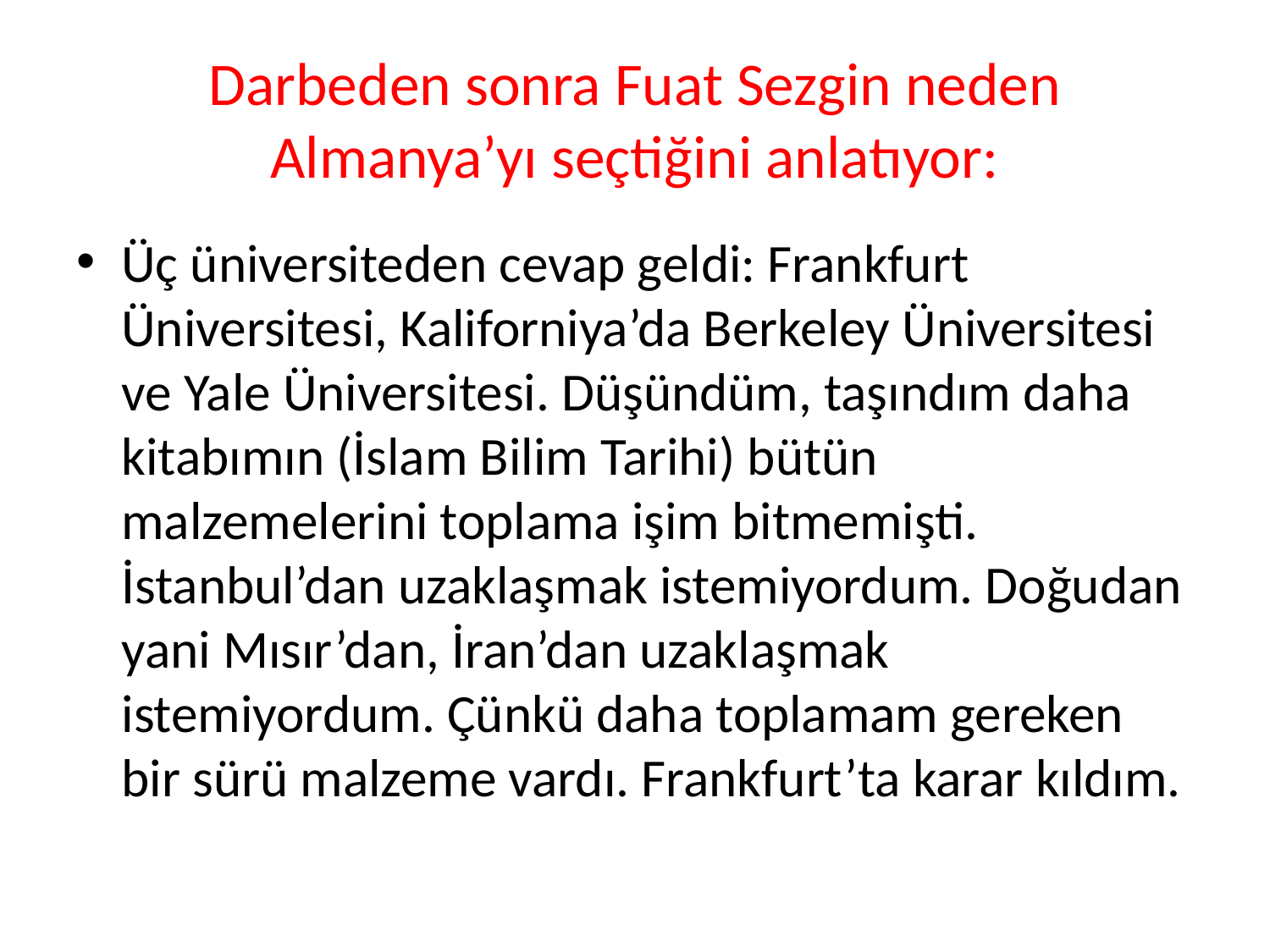

# Darbeden sonra Fuat Sezgin neden Almanya’yı seçtiğini anlatıyor:
Üç üniversiteden cevap geldi: Frankfurt Üniversitesi, Kaliforniya’da Berkeley Üniversitesi ve Yale Üniversitesi. Düşündüm, taşındım daha kitabımın (İslam Bilim Tarihi) bütün malzemelerini toplama işim bitmemişti. İstanbul’dan uzaklaşmak istemiyordum. Doğudan yani Mısır’dan, İran’dan uzaklaşmak istemiyordum. Çünkü daha toplamam gereken bir sürü malzeme vardı. Frankfurt’ta karar kıldım.